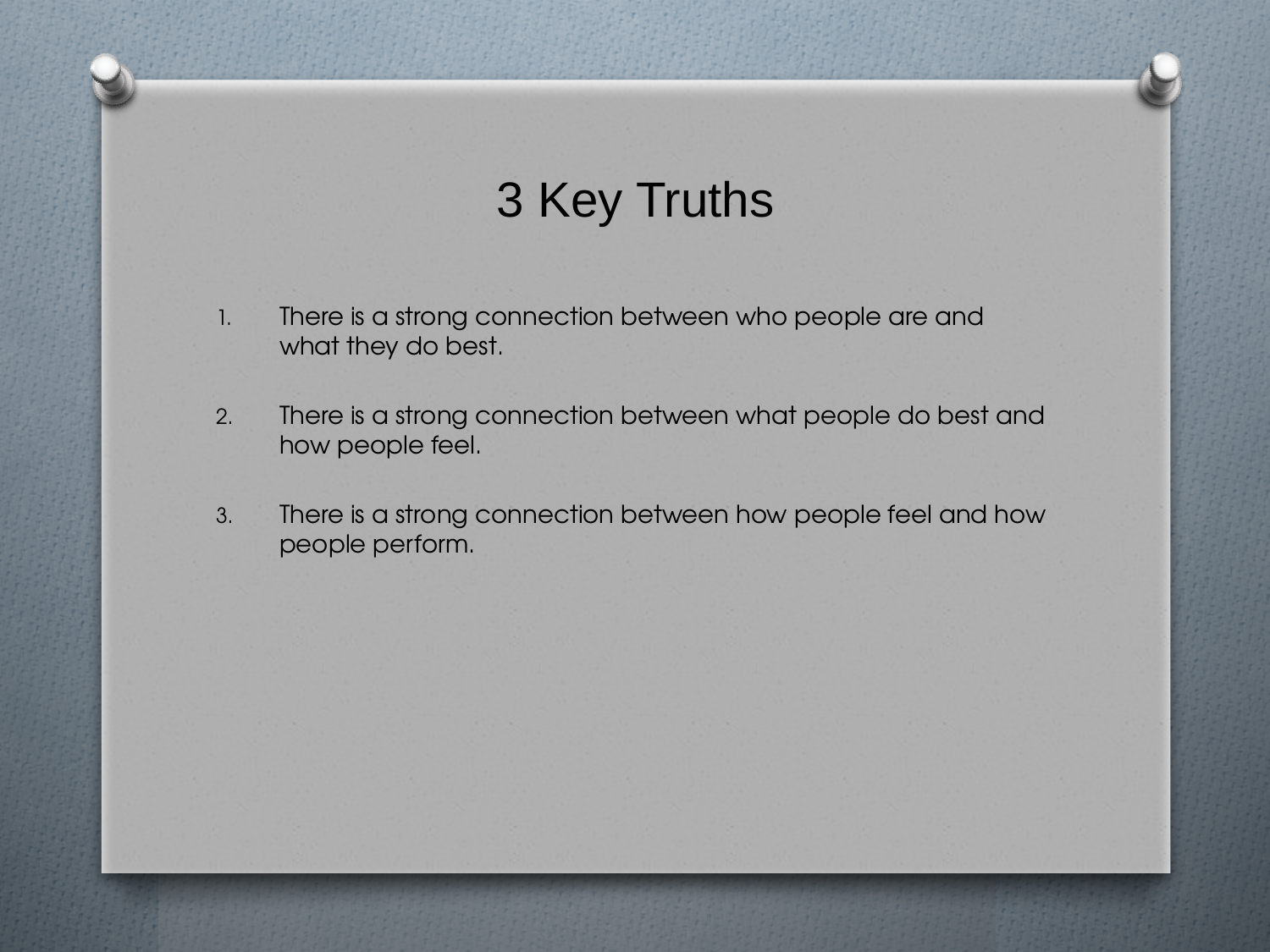

# 3 Key Truths
There is a strong connection between who people are and what they do best.

There is a strong connection between what people do best and how people feel.

There is a strong connection between how people feel and how people perform.